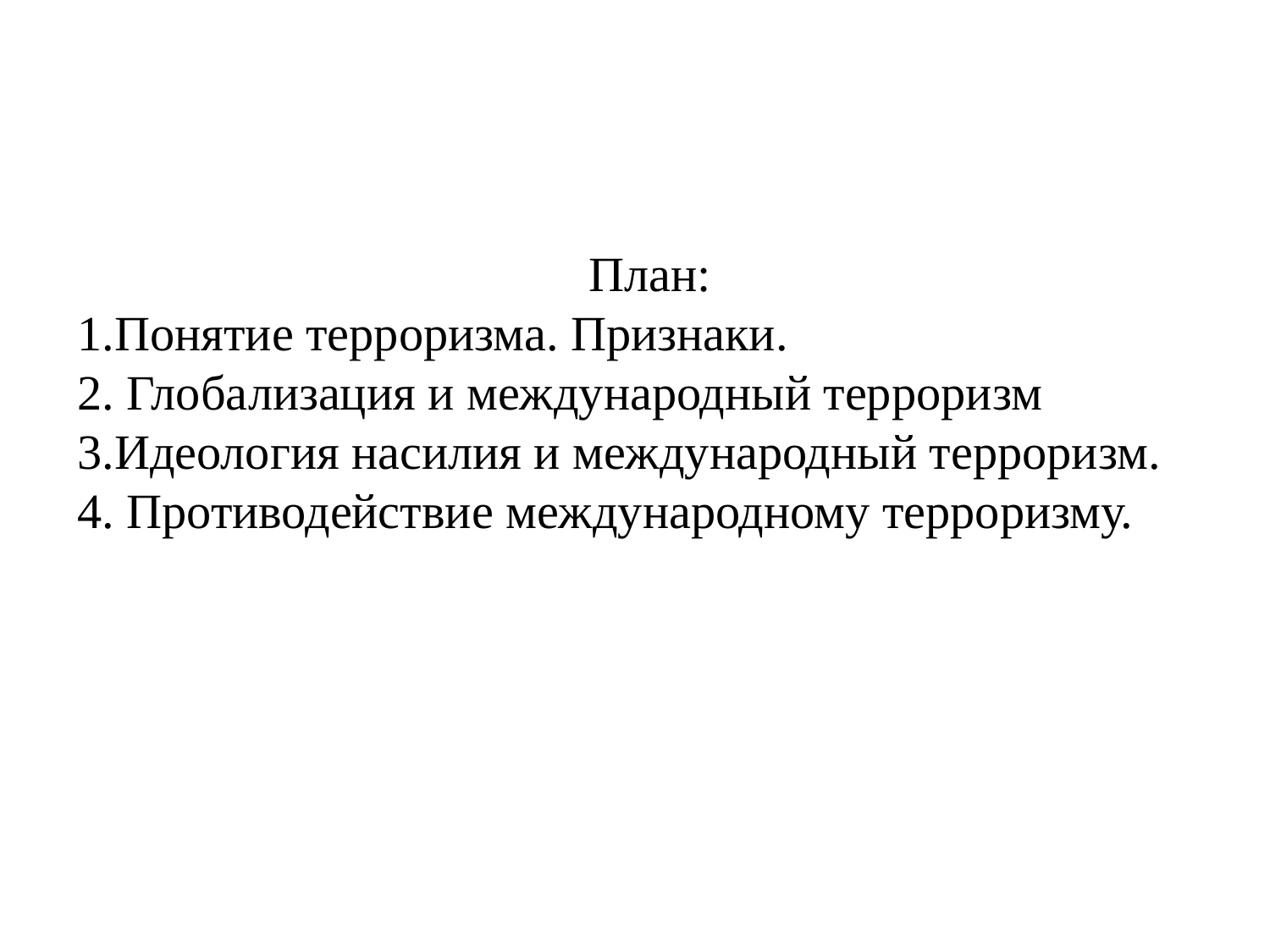

План:
1.Понятие терроризма. Признаки.
2. Глобализация и международный терроризм
3.Идеология насилия и международный терроризм.
4. Противодействие международному терроризму.